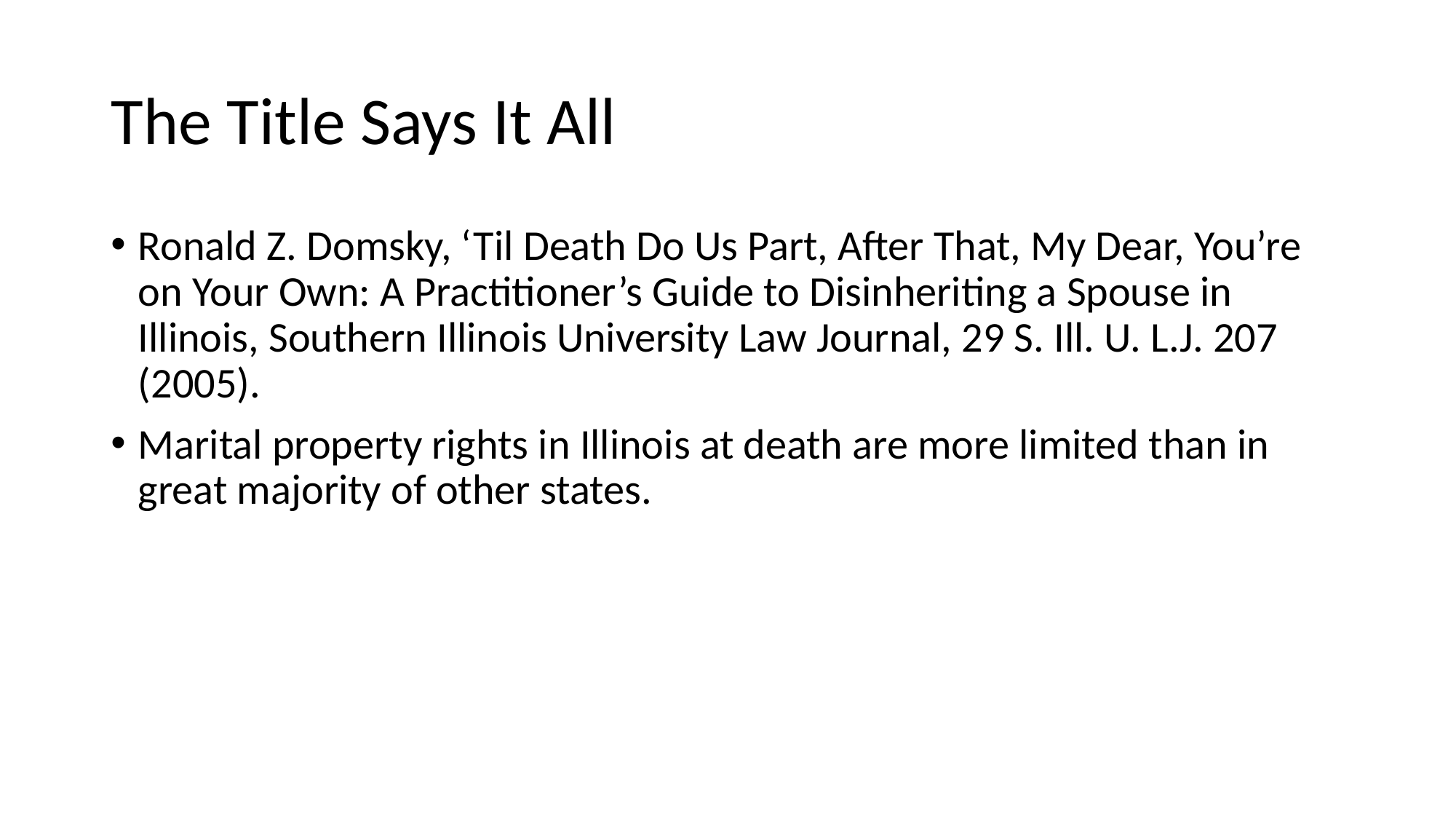

# The Title Says It All
Ronald Z. Domsky, ‘Til Death Do Us Part, After That, My Dear, You’re on Your Own: A Practitioner’s Guide to Disinheriting a Spouse in Illinois, Southern Illinois University Law Journal, 29 S. Ill. U. L.J. 207 (2005).
Marital property rights in Illinois at death are more limited than in great majority of other states.